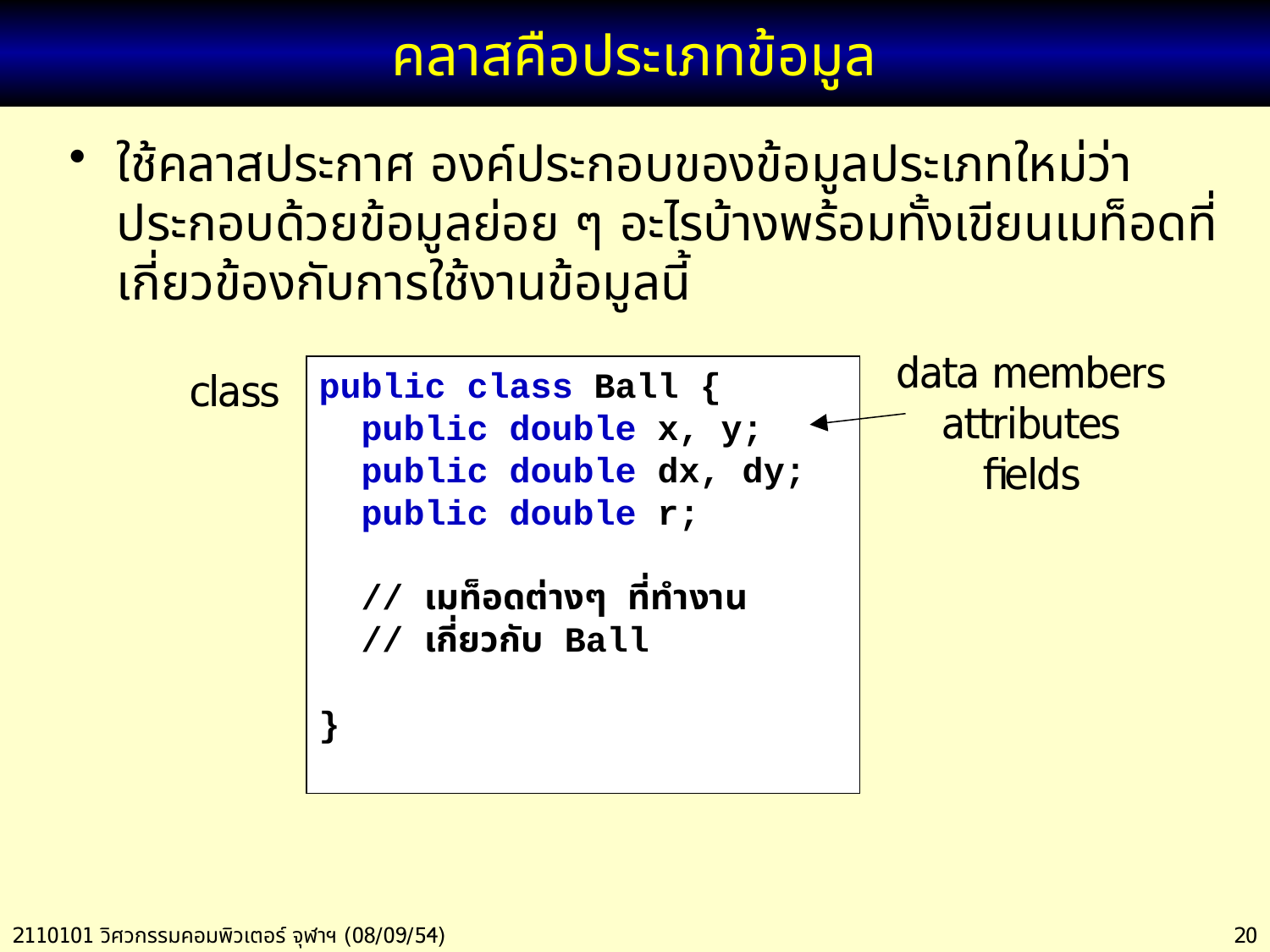

# คลาสคือประเภทข้อมูล
ใช้คลาสประกาศ องค์ประกอบของข้อมูลประเภทใหม่ว่า ประกอบด้วยข้อมูลย่อย ๆ อะไรบ้างพร้อมทั้งเขียนเมท็อดที่เกี่ยวข้องกับการใช้งานข้อมูลนี้

data members
attributes
fields
public class Ball {
  public double x, y;
  public double dx, dy;
  public double r;

  // เมท็อดต่างๆ ที่ทำงาน
  // เกี่ยวกับ Ball

}
class